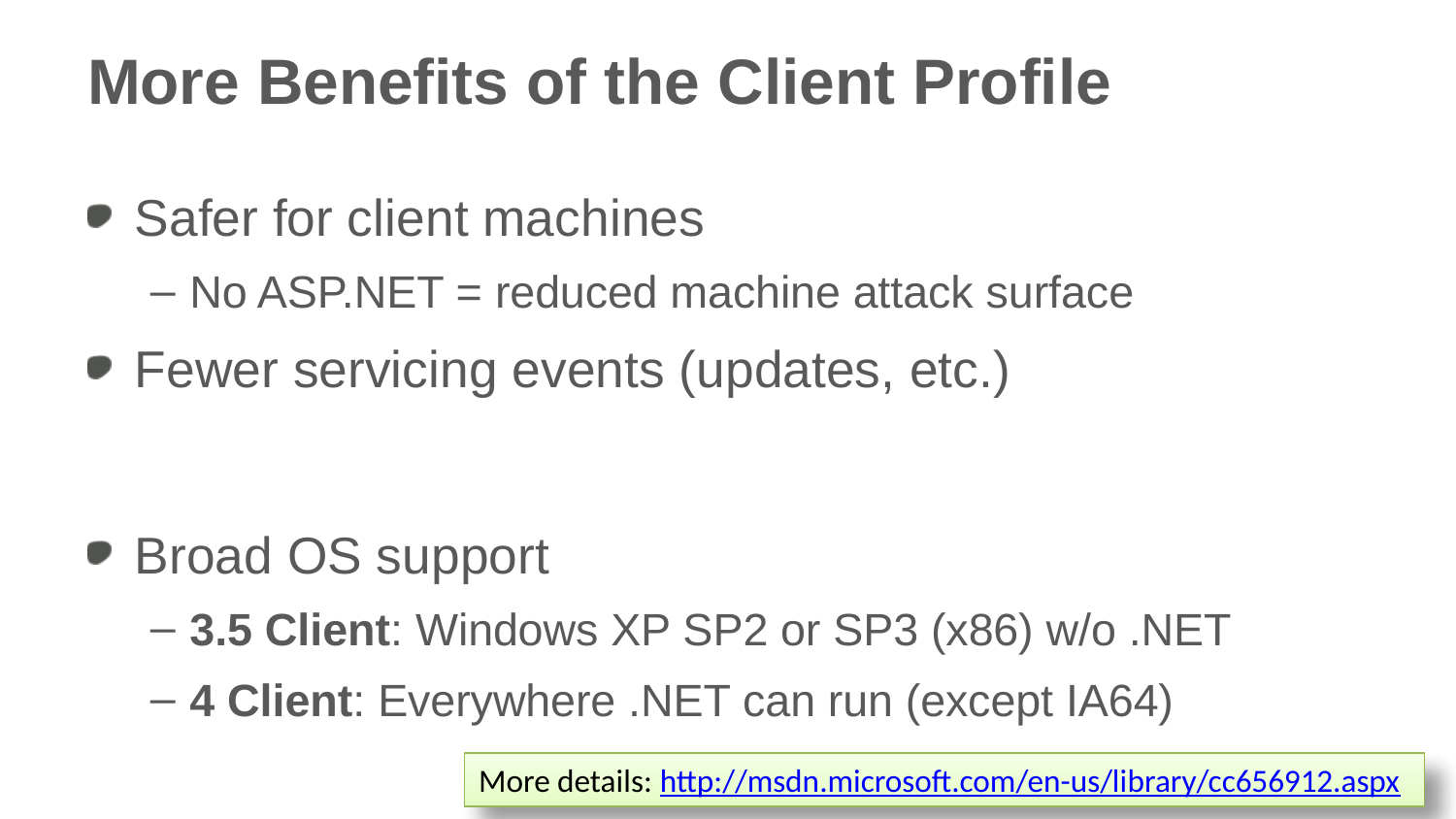

# More Benefits of the Client Profile
Safer for client machines
No ASP.NET = reduced machine attack surface
Fewer servicing events (updates, etc.)

Broad OS support
3.5 Client: Windows XP SP2 or SP3 (x86) w/o .NET
4 Client: Everywhere .NET can run (except IA64)
More details: http://msdn.microsoft.com/en-us/library/cc656912.aspx